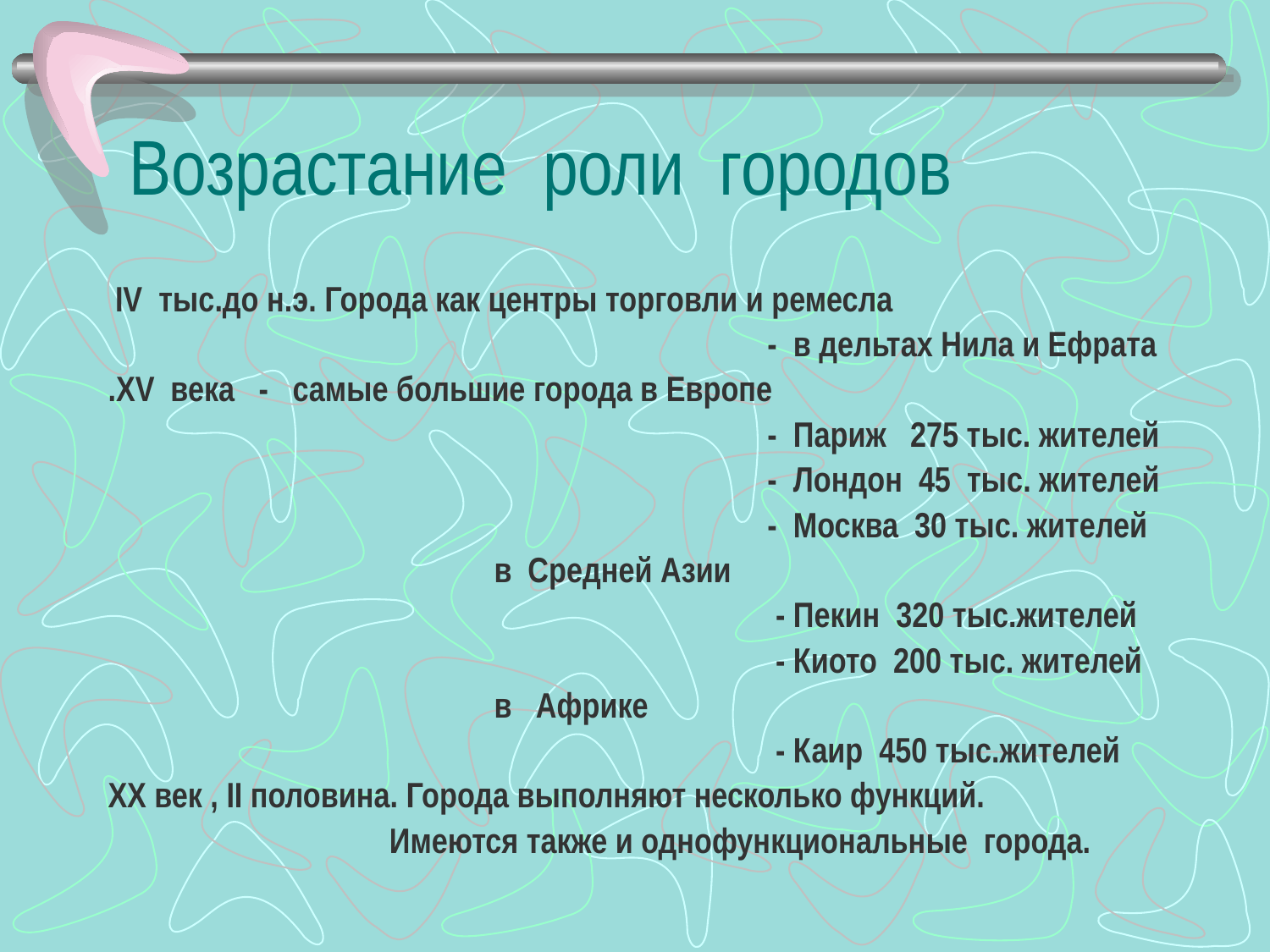

# Возрастание  роли  городов
 IV  тыс.до н.э. Города как центры торговли и ремесла
                                                                                  -  в дельтах Нила и Ефрата
.XV  века   -   самые большие города в Европе
                                                                                  -  Париж   275 тыс. жителей
                                                                                  -  Лондон  45  тыс. жителей
                                                                                  -  Москва  30 тыс. жителей
                                                в  Средней Азии
                                                                                   - Пекин  320 тыс.жителей
                                                                                   - Киото  200 тыс. жителей
                                                в   Африке
                                                                                   - Каир  450 тыс.жителей
XX век , II половина. Города выполняют несколько функций.
                                   Имеются также и однофункциональные  города.